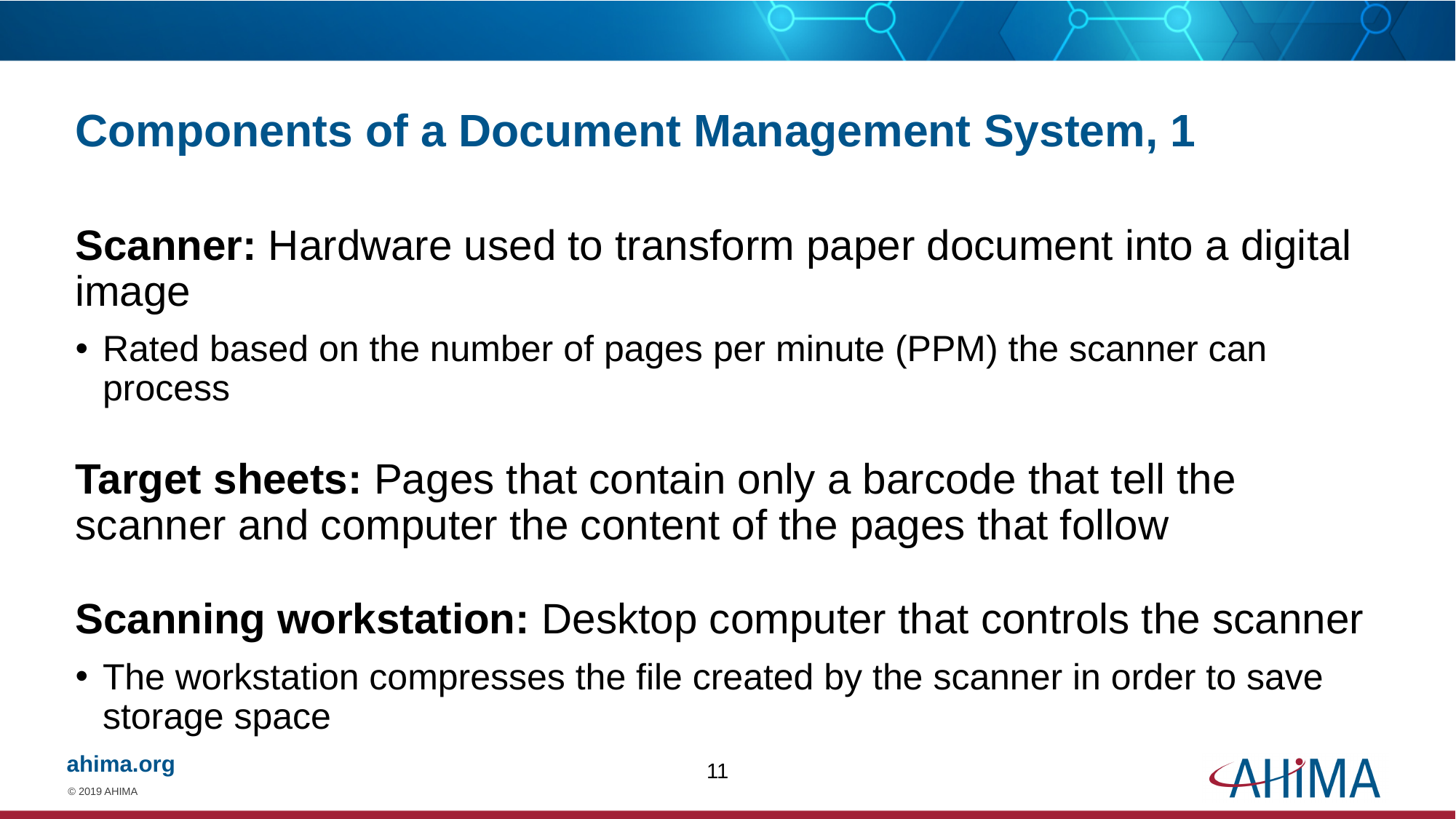

# Components of a Document Management System, 1
Scanner: Hardware used to transform paper document into a digital image
Rated based on the number of pages per minute (PPM) the scanner can process

Target sheets: Pages that contain only a barcode that tell the scanner and computer the content of the pages that follow

Scanning workstation: Desktop computer that controls the scanner
The workstation compresses the file created by the scanner in order to save storage space